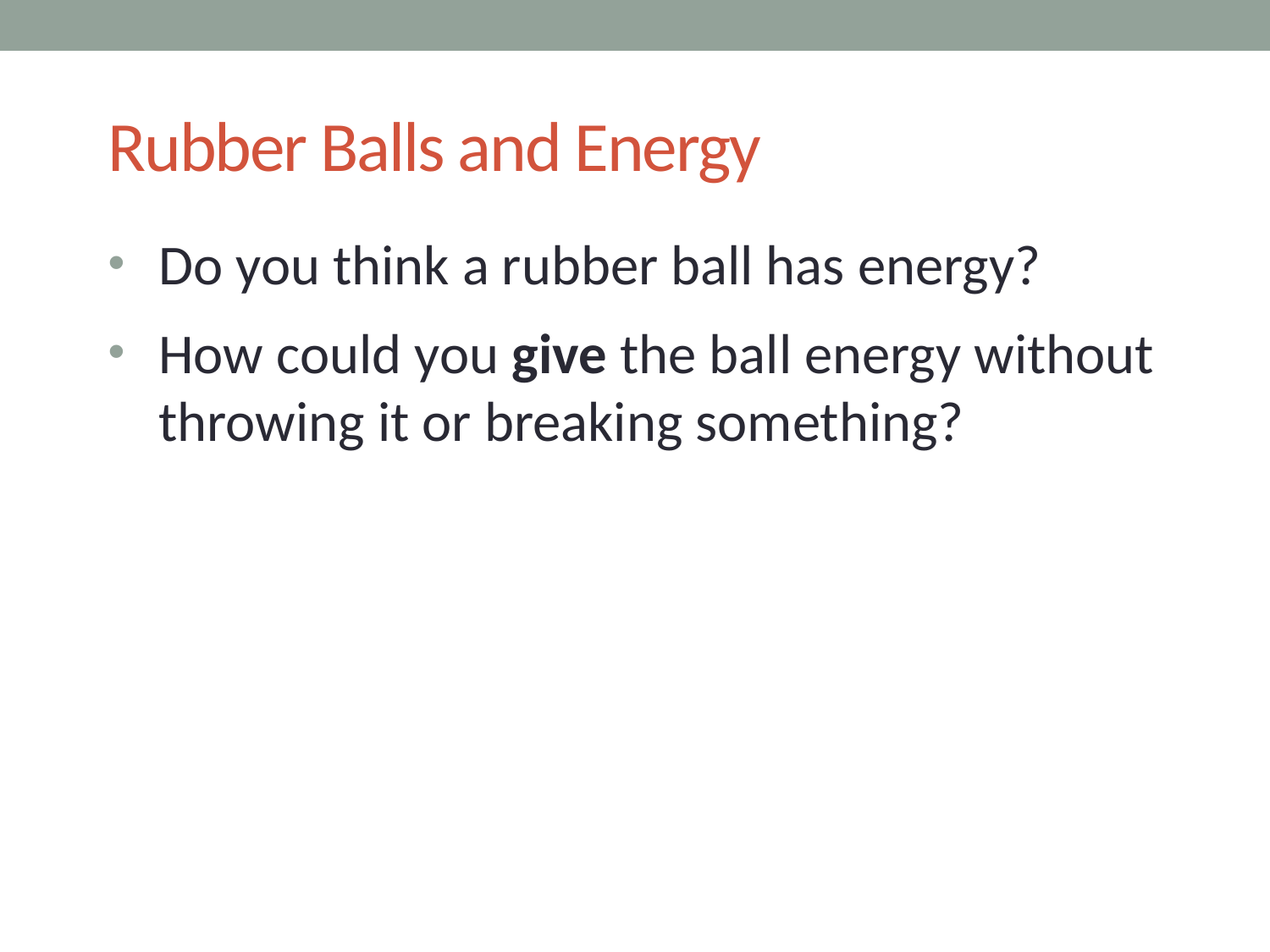

# Rubber Balls and Energy
Do you think a rubber ball has energy?
How could you give the ball energy without throwing it or breaking something?